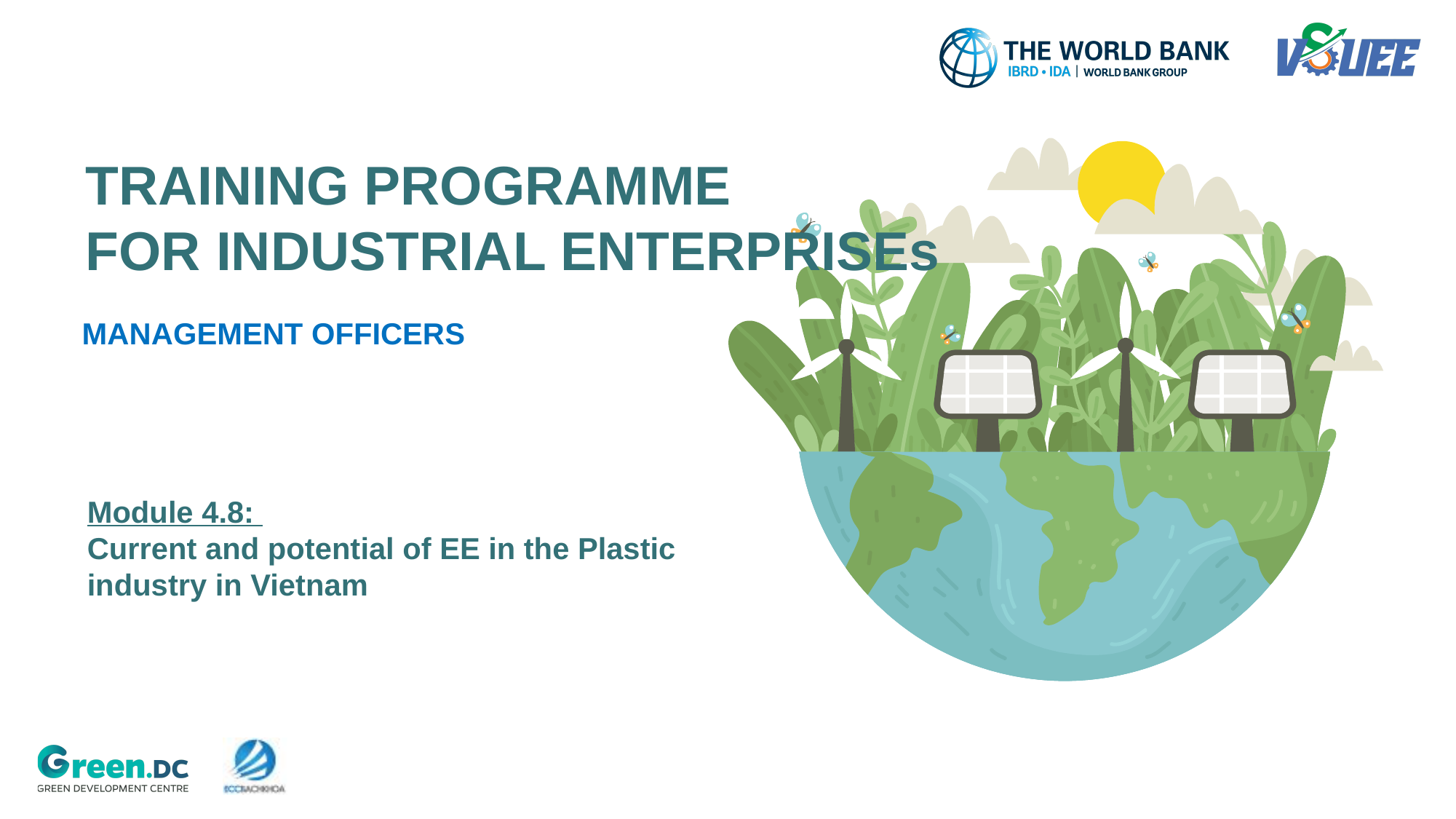

# TRAINING PROGRAMME FOR INDUSTRIAL ENTERPRISEs

MANAGEMENT OFFICERS
Module 4.8:
Current and potential of EE in the Plastic industry in Vietnam